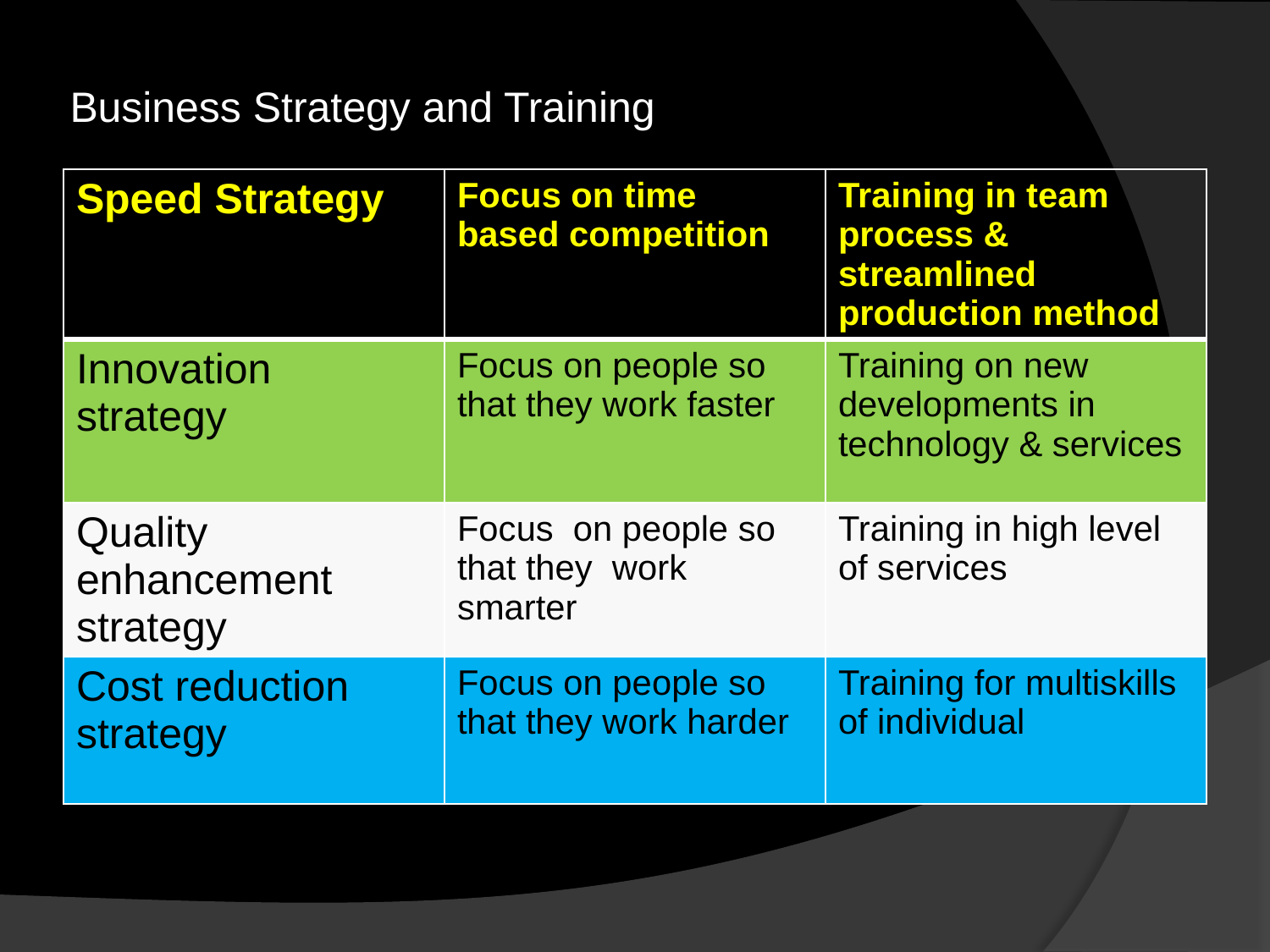

# Business Strategy and Training
| Speed Strategy | Focus on time based competition | Training in team process & streamlined production method |
| --- | --- | --- |
| Innovation strategy | Focus on people so that they work faster | Training on new developments in technology & services |
| Quality enhancement strategy | Focus on people so that they work smarter | Training in high level of services |
| Cost reduction strategy | Focus on people so that they work harder | Training for multiskills of individual |